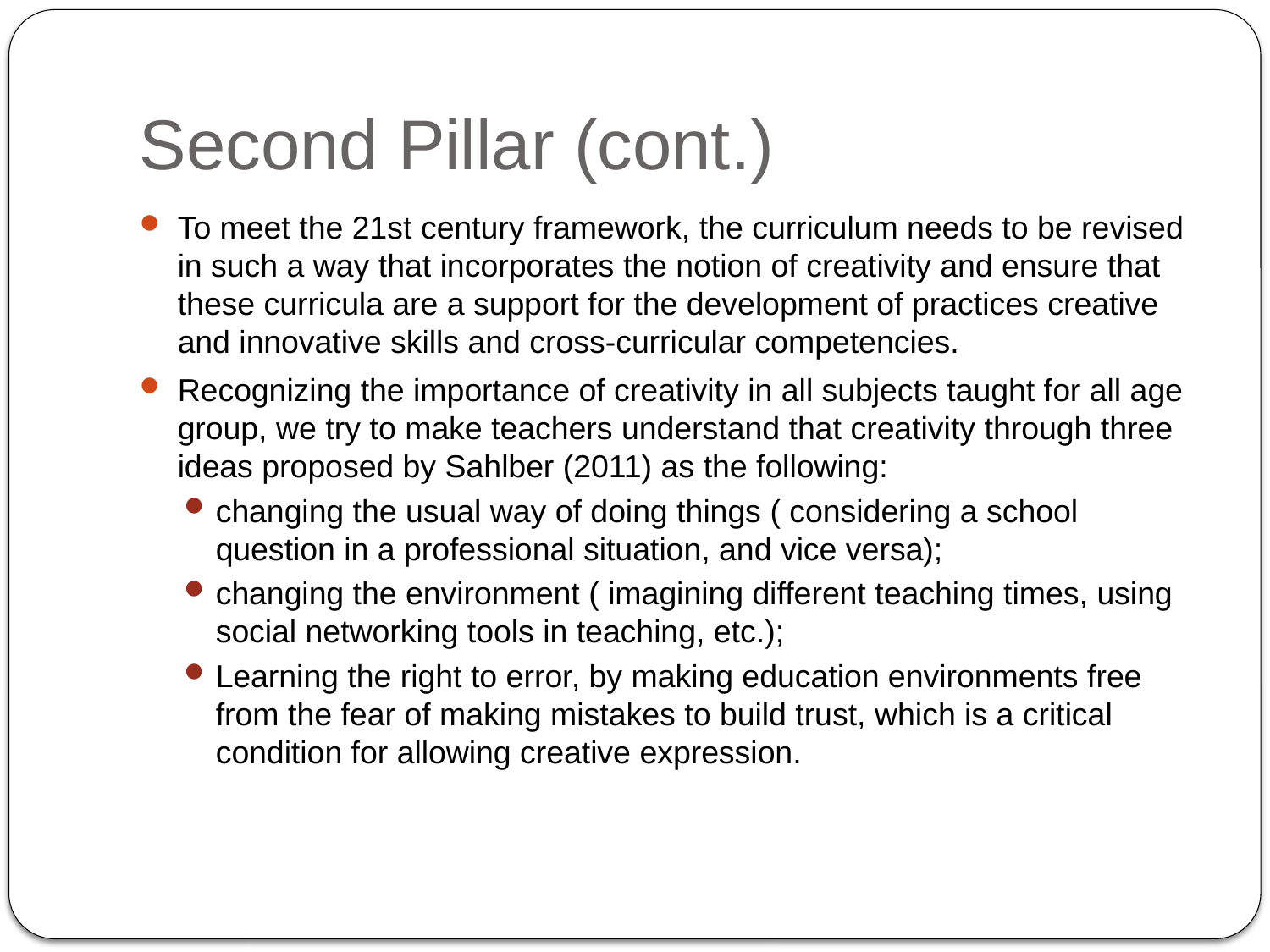

# Second Pillar (cont.)
To meet the 21st century framework, the curriculum needs to be revised in such a way that incorporates the notion of creativity and ensure that these curricula are a support for the development of practices creative and innovative skills and cross-curricular competencies.
Recognizing the importance of creativity in all subjects taught for all age group, we try to make teachers understand that creativity through three ideas proposed by Sahlber (2011) as the following:
changing the usual way of doing things ( considering a school question in a professional situation, and vice versa);
changing the environment ( imagining different teaching times, using social networking tools in teaching, etc.);
Learning the right to error, by making education environments free from the fear of making mistakes to build trust, which is a critical condition for allowing creative expression.